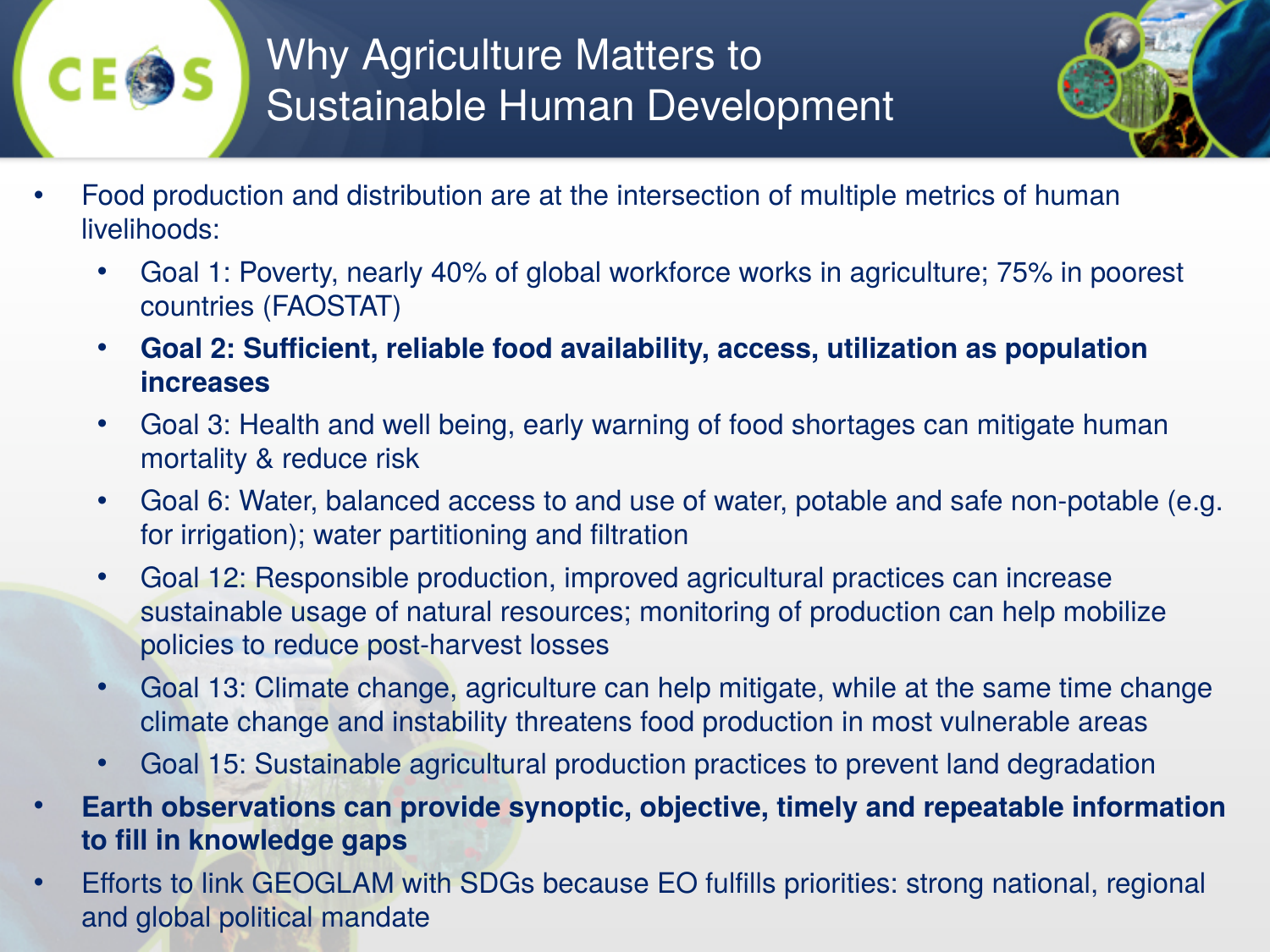

# Why Agriculture Matters to Sustainable Human Development
Food production and distribution are at the intersection of multiple metrics of human livelihoods:
Goal 1: Poverty, nearly 40% of global workforce works in agriculture; 75% in poorest countries (FAOSTAT)
Goal 2: Sufficient, reliable food availability, access, utilization as population increases
Goal 3: Health and well being, early warning of food shortages can mitigate human mortality & reduce risk
Goal 6: Water, balanced access to and use of water, potable and safe non-potable (e.g. for irrigation); water partitioning and filtration
Goal 12: Responsible production, improved agricultural practices can increase sustainable usage of natural resources; monitoring of production can help mobilize policies to reduce post-harvest losses
Goal 13: Climate change, agriculture can help mitigate, while at the same time change climate change and instability threatens food production in most vulnerable areas
Goal 15: Sustainable agricultural production practices to prevent land degradation
Earth observations can provide synoptic, objective, timely and repeatable information to fill in knowledge gaps
Efforts to link GEOGLAM with SDGs because EO fulfills priorities: strong national, regional and global political mandate